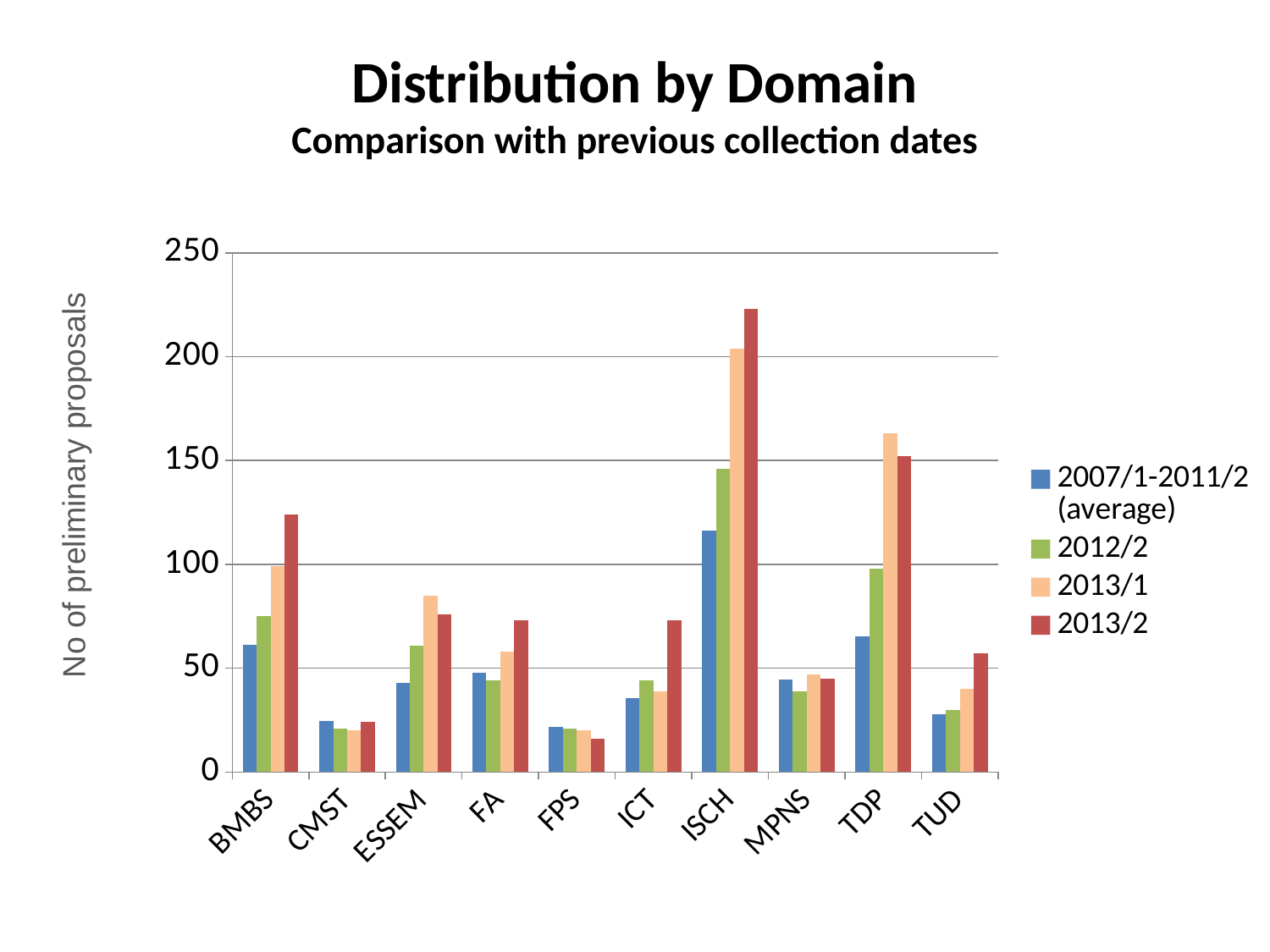

# Distribution by Domain Comparison with previous collection dates

### Chart

| Category | 2007/1-2011/2
(average) | 2012/2 | 2013/1 | 2013/2 |
|---|---|---|---|---|
| BMBS | 61.09090909090909 | 75.0 | 99.0 | 124.0 |
| CMST | 24.727272727272727 | 21.0 | 20.0 | 24.0 |
| ESSEM | 42.90909090909091 | 61.0 | 85.0 | 76.0 |
| FA | 47.90909090909091 | 44.0 | 58.0 | 73.0 |
| FPS | 21.818181818181817 | 21.0 | 20.0 | 16.0 |
| ICT | 35.45454545454545 | 44.0 | 39.0 | 73.0 |
| ISCH | 116.0909090909091 | 146.0 | 204.0 | 223.0 |
| MPNS | 44.36363636363637 | 39.0 | 47.0 | 45.0 |
| TDP | 65.0909090909091 | 98.0 | 163.0 | 152.0 |
| TUD | 27.90909090909091 | 30.0 | 40.0 | 57.0 |
No of preliminary proposals